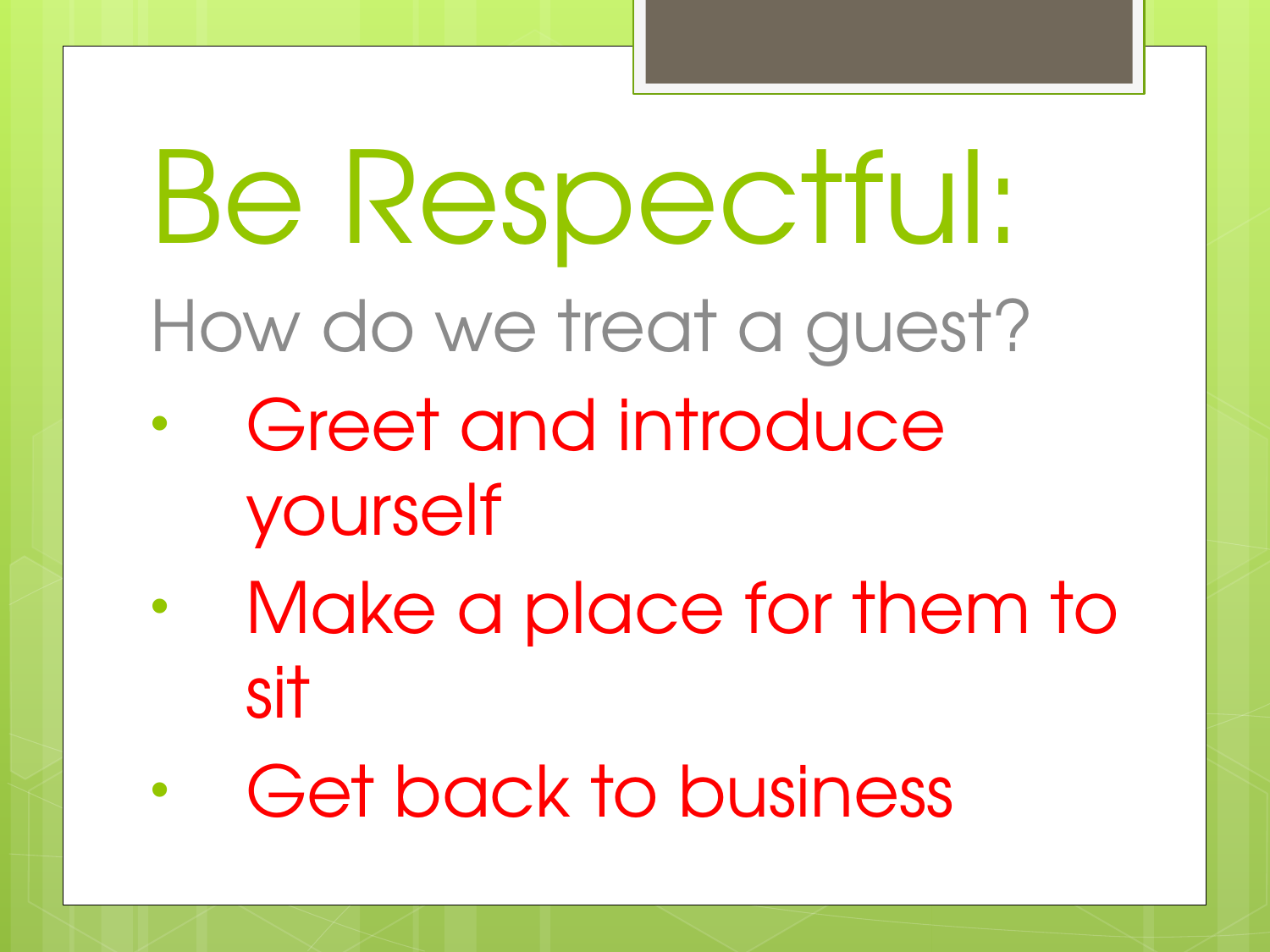

# Be Respectful:
How do we treat a guest?
Greet and introduce yourself
Make a place for them to sit
Get back to business